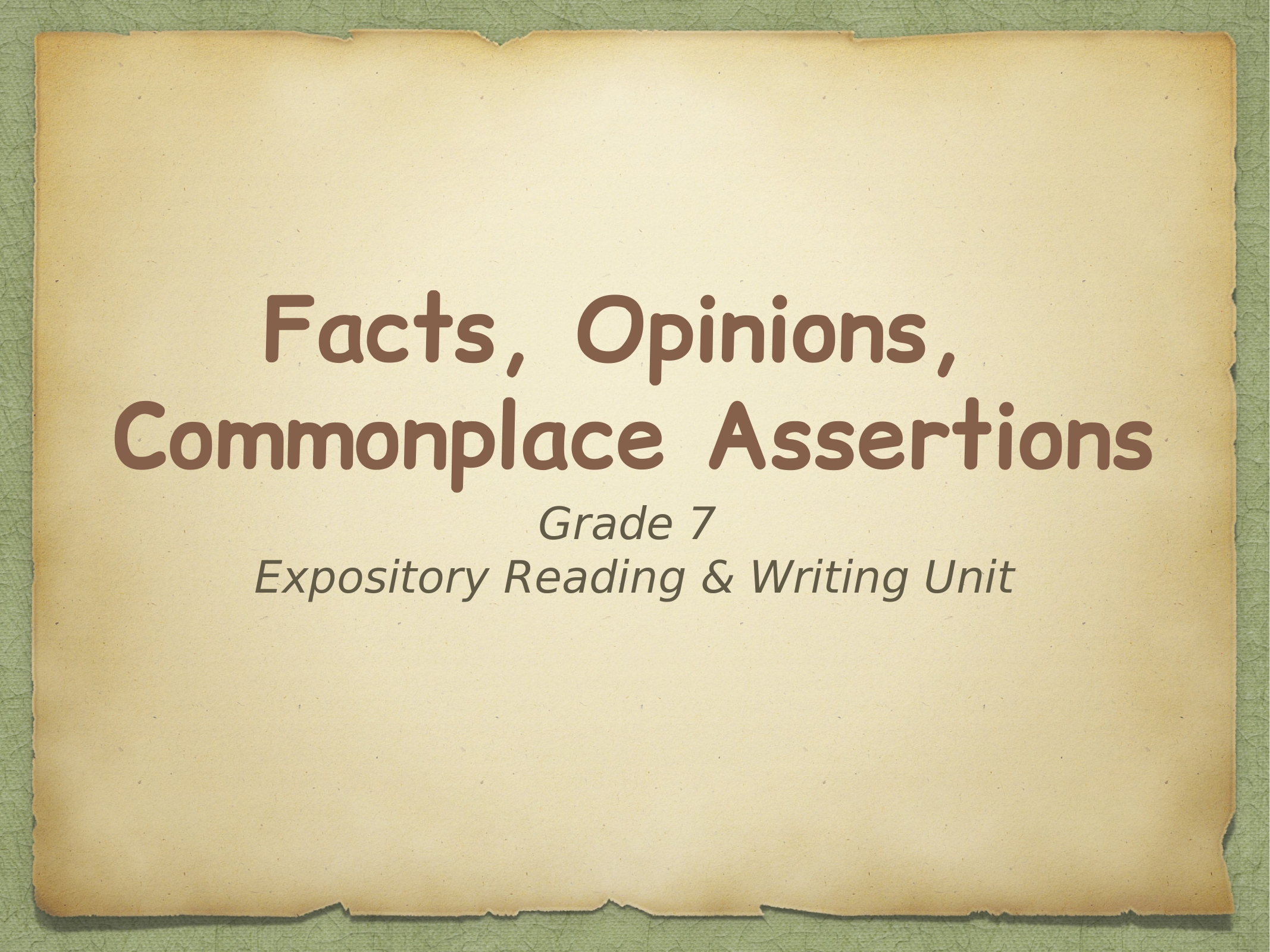

# Facts, Opinions,
Commonplace Assertions
Grade 7
Expository Reading & Writing Unit